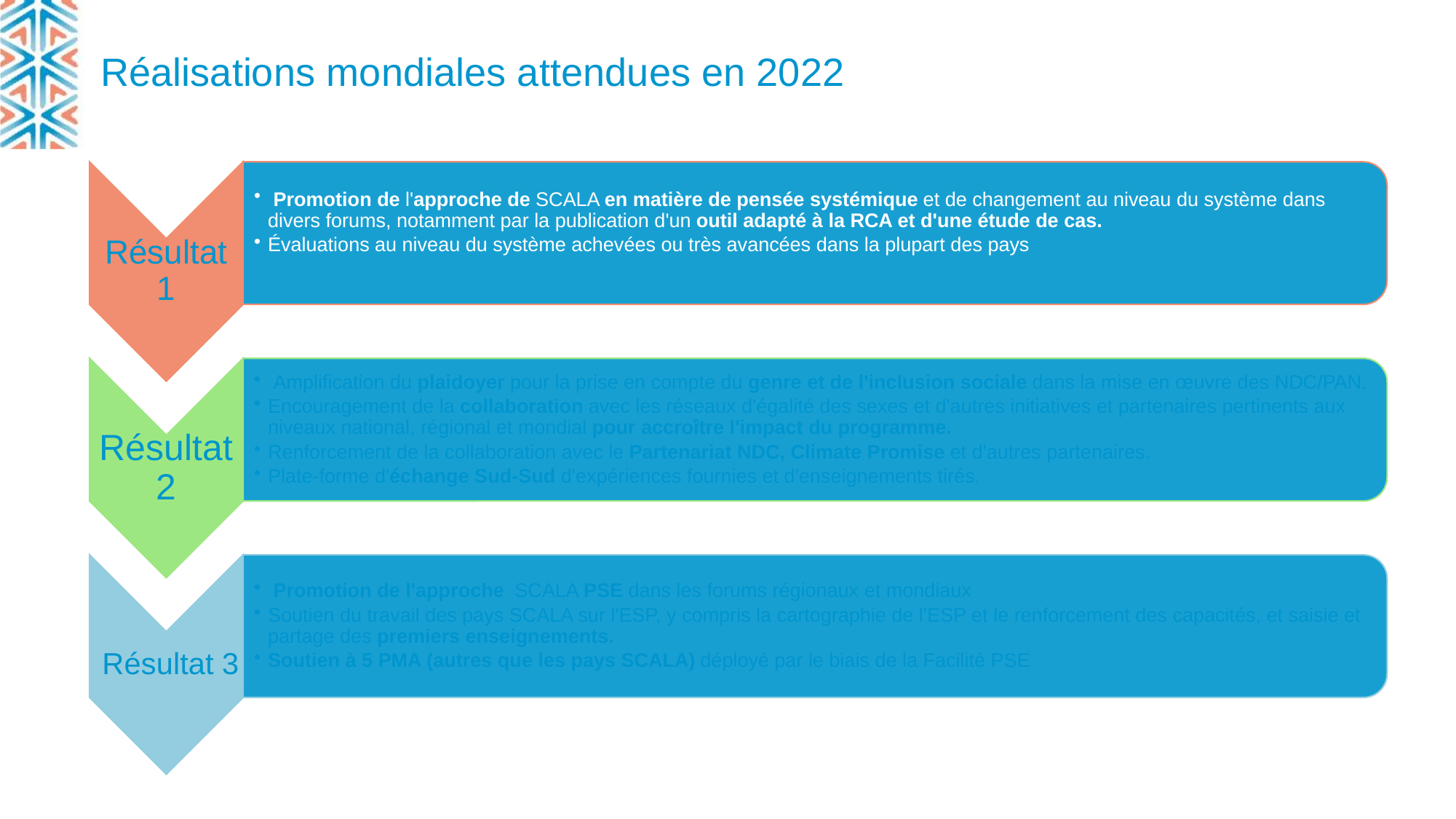

Réalisations mondiales attendues en 2022

Résultat 1
 Promotion de l'approche de SCALA en matière de pensée systémique et de changement au niveau du système dans divers forums, notamment par la publication d'un outil adapté à la RCA et d'une étude de cas.
Évaluations au niveau du système achevées ou très avancées dans la plupart des pays
Résultat 2
 Amplification du plaidoyer pour la prise en compte du genre et de l'inclusion sociale dans la mise en œuvre des NDC/PAN.
Encouragement de la collaboration avec les réseaux d'égalité des sexes et d'autres initiatives et partenaires pertinents aux niveaux national, régional et mondial pour accroître l'impact du programme.
Renforcement de la collaboration avec le Partenariat NDC, Climate Promise et d'autres partenaires.
Plate-forme d'échange Sud-Sud d'expériences fournies et d'enseignements tirés.
 Résultat 3
 Promotion de l'approche  SCALA PSE dans les forums régionaux et mondiaux
Soutien du travail des pays SCALA sur l'ESP, y compris la cartographie de l'ESP et le renforcement des capacités, et saisie et partage des premiers enseignements.
Soutien à 5 PMA (autres que les pays SCALA) déployé par le biais de la Facilité PSE